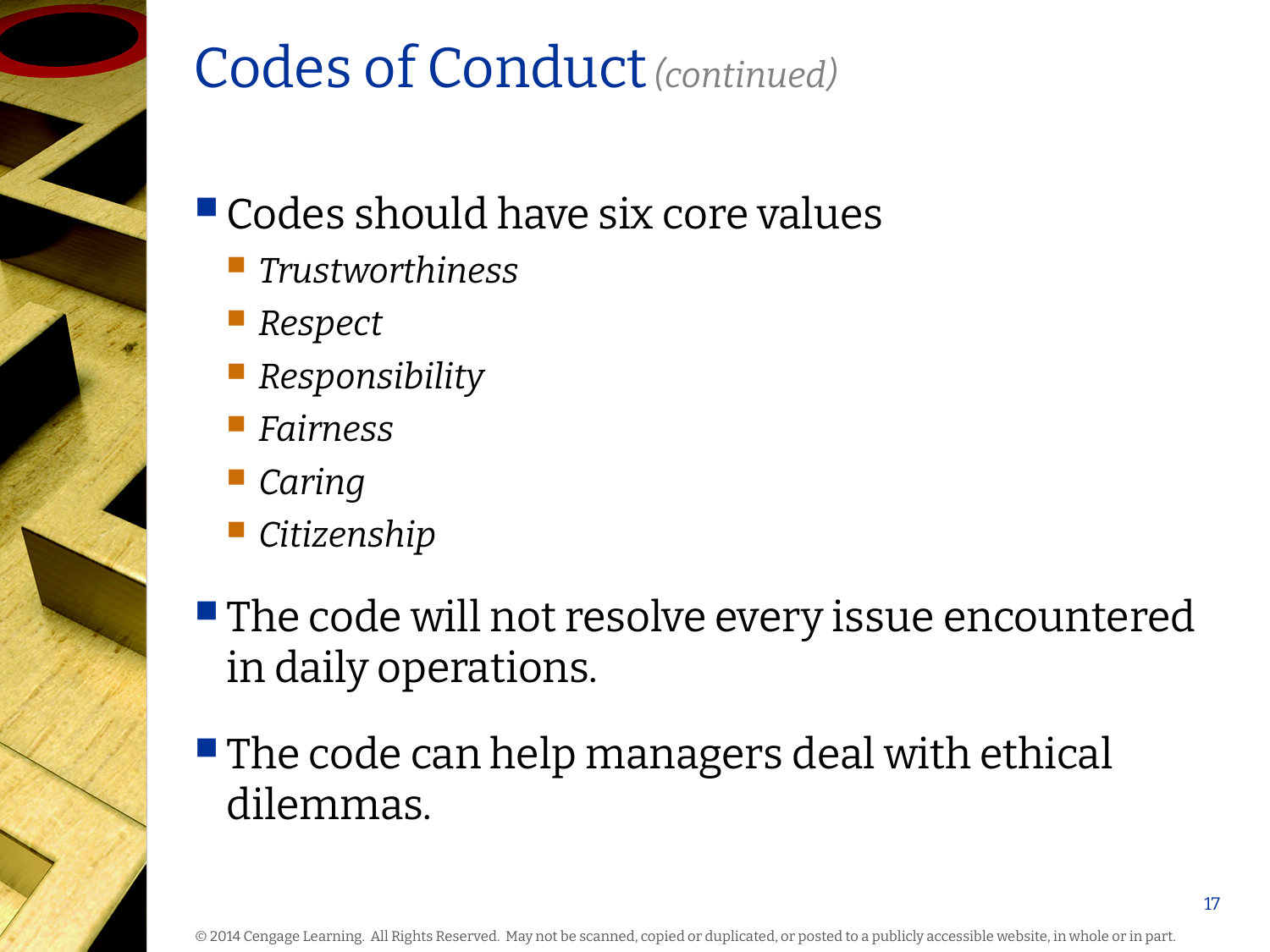

# Codes of Conduct (continued)
Codes should have six core values
Trustworthiness
Respect
Responsibility
Fairness
Caring
Citizenship
The code will not resolve every issue encountered in daily operations.
The code can help managers deal with ethical dilemmas.
17